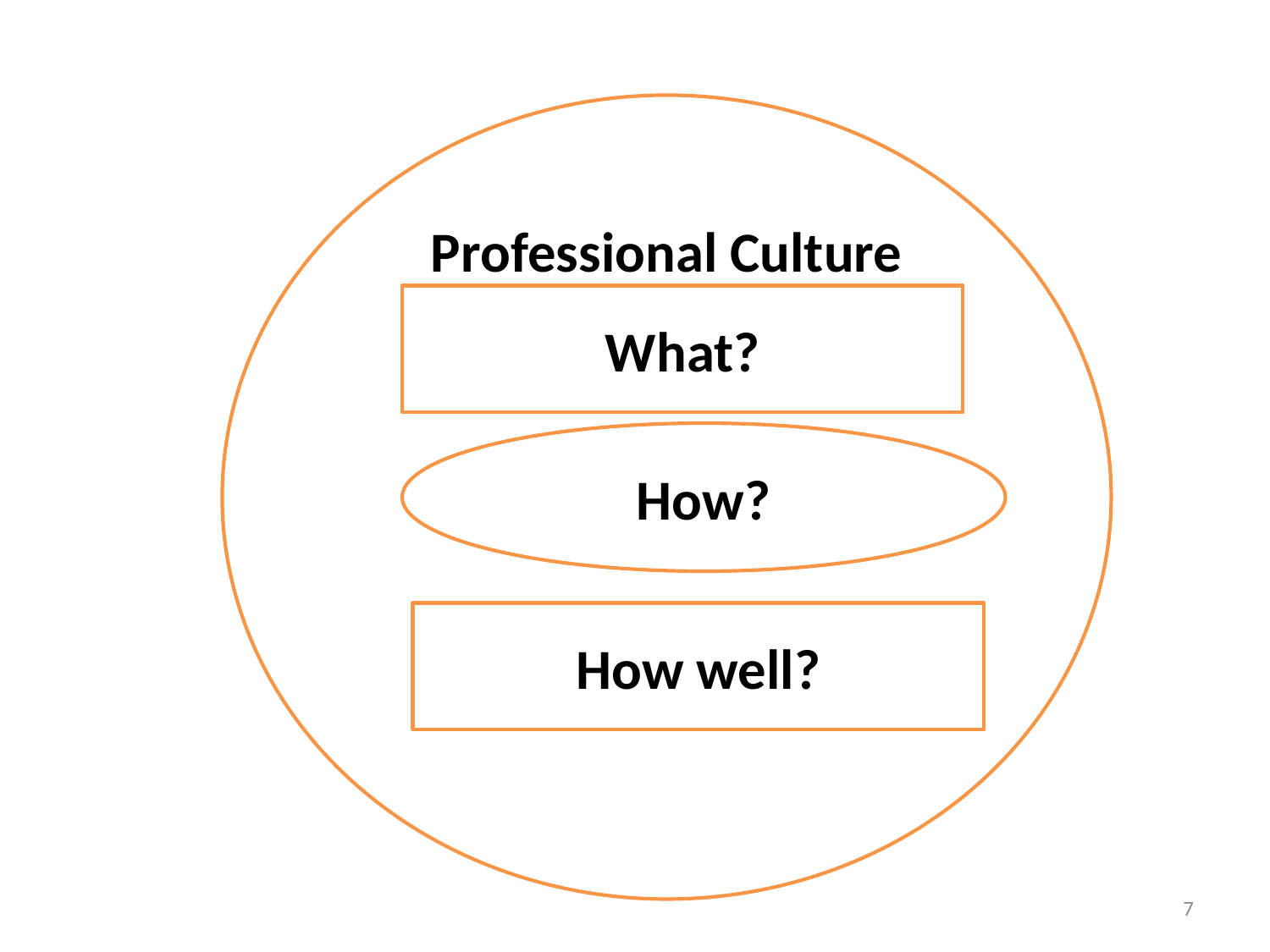

#
Professional Culture

What?
How?
How well?
7